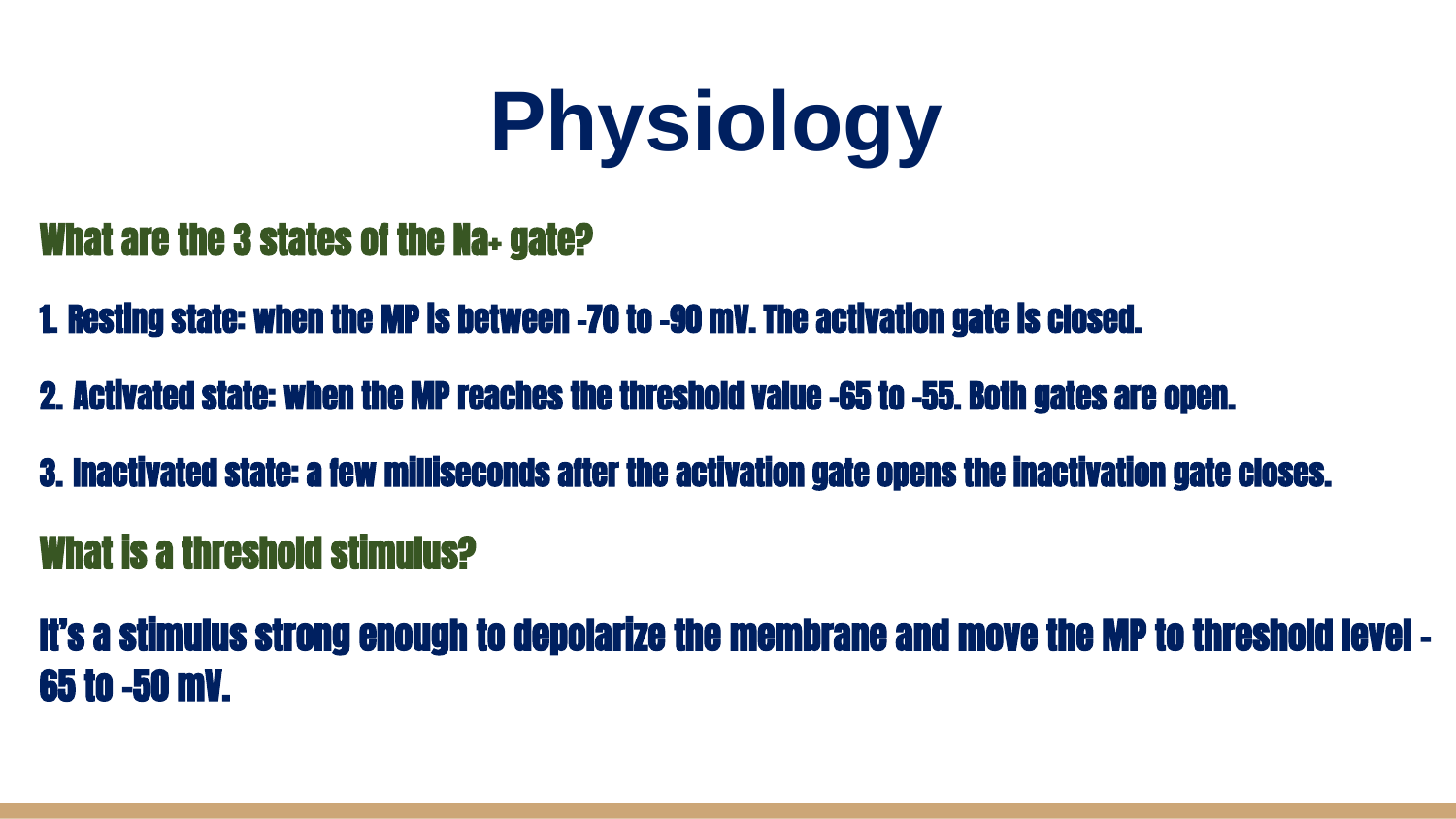

# Physiology
What are the 3 states of the Na+ gate?
1.   Resting state: when the MP is between -70 to -90 mV. The activation gate is closed.
2.   Activated state: when the MP reaches the threshold value -65 to -55. Both gates are open.
3.   Inactivated state: a few milliseconds after the activation gate opens the inactivation gate closes.
What is a threshold stimulus?
It’s a stimulus strong enough to depolarize the membrane and move the MP to threshold level -65 to -50 mV.